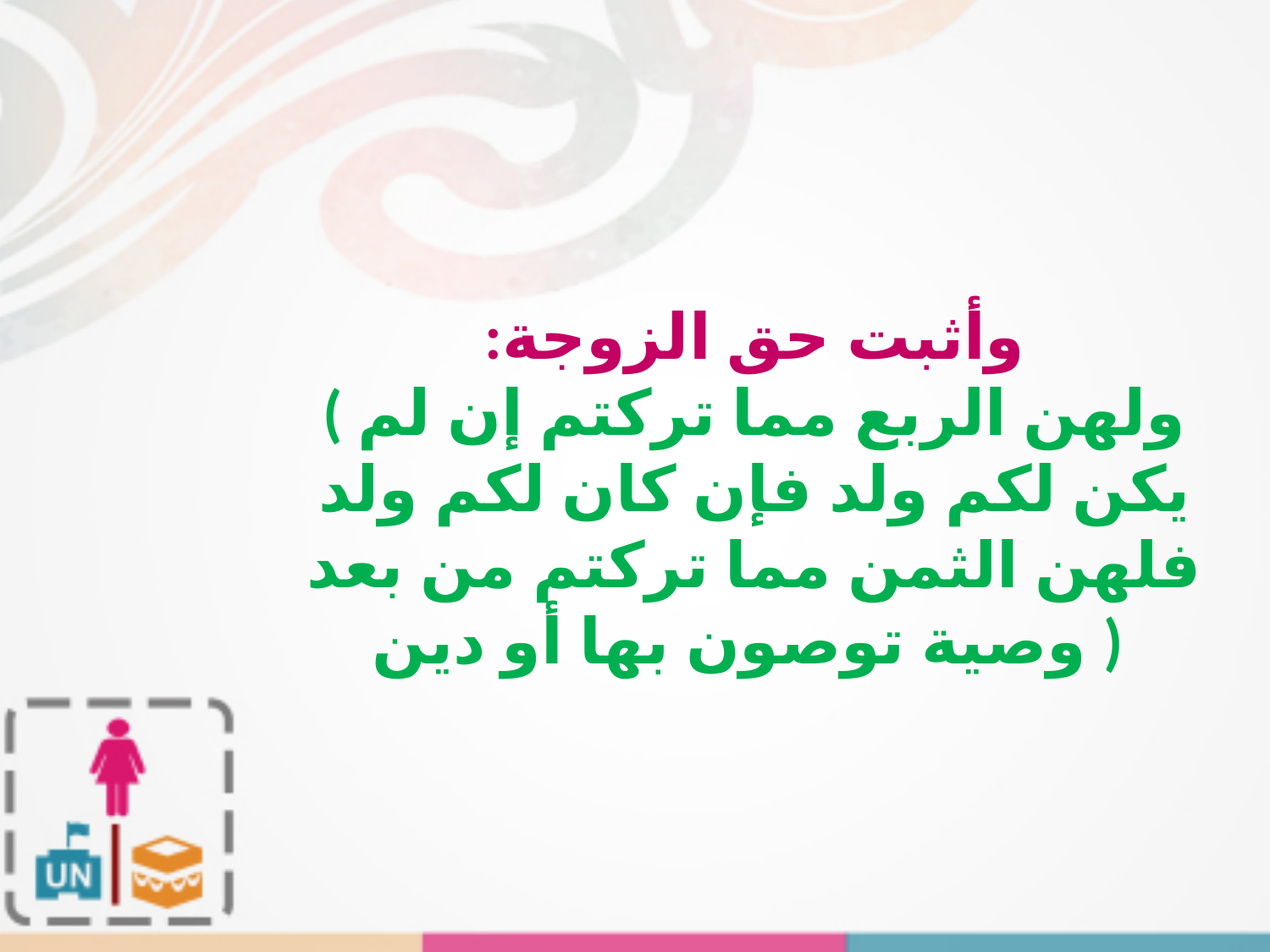

:وأثبت حق الزوجة
( ولهن الربع مما تركتم إن لم يكن لكم ولد فإن كان لكم ولد فلهن الثمن مما تركتم من بعد وصية توصون بها أو دين )